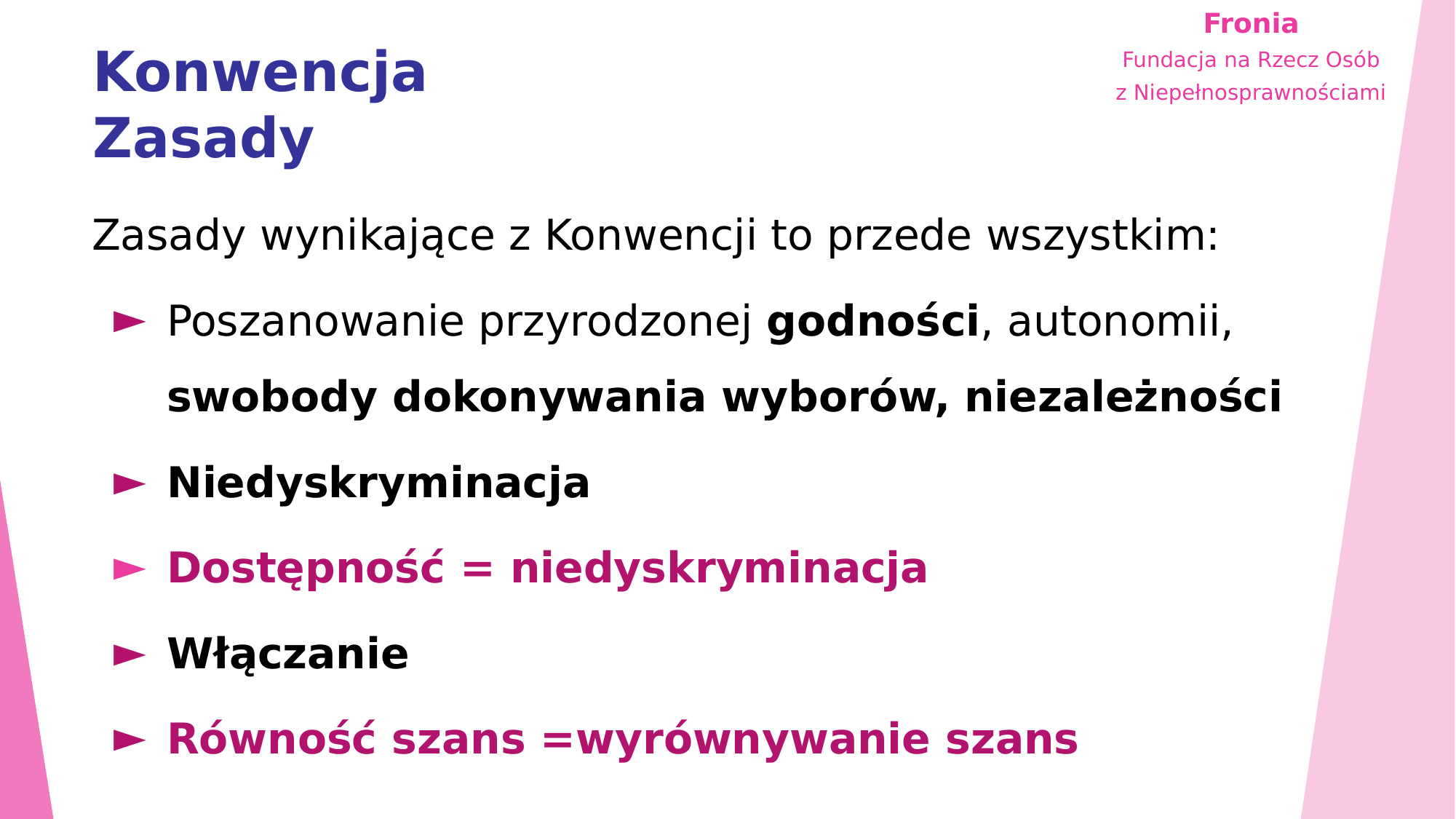

# Konwencja
Zasady
Zasady wynikające z Konwencji to przede wszystkim:
Poszanowanie przyrodzonej godności, autonomii, swobody dokonywania wyborów, niezależności
Niedyskryminacja
Dostępność = niedyskryminacja
Włączanie
Równość szans =wyrównywanie szans